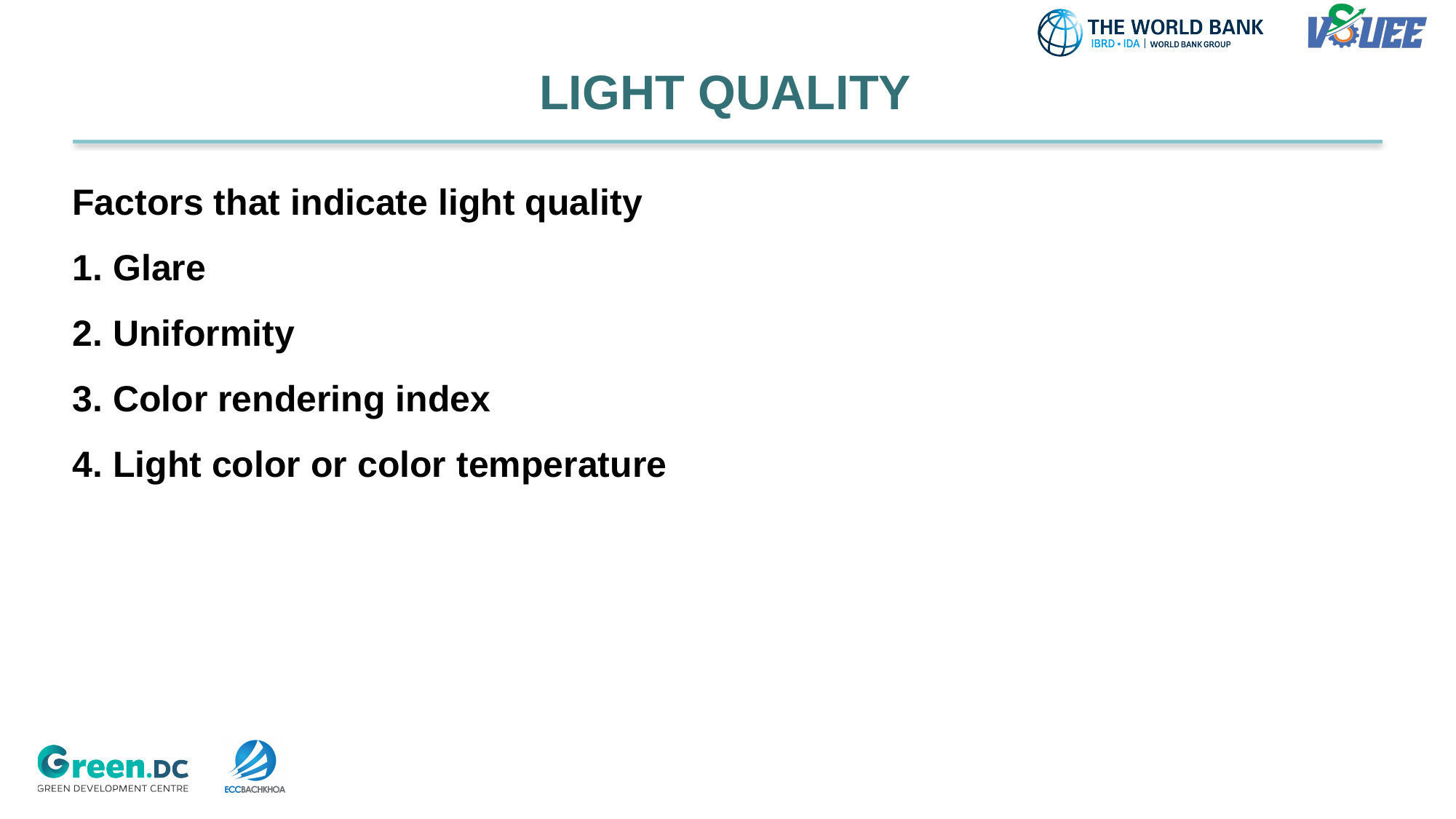

# LIGHT QUALITY
Factors that indicate light quality
1. Glare
2. Uniformity
3. Color rendering index
4. Light color or color temperature